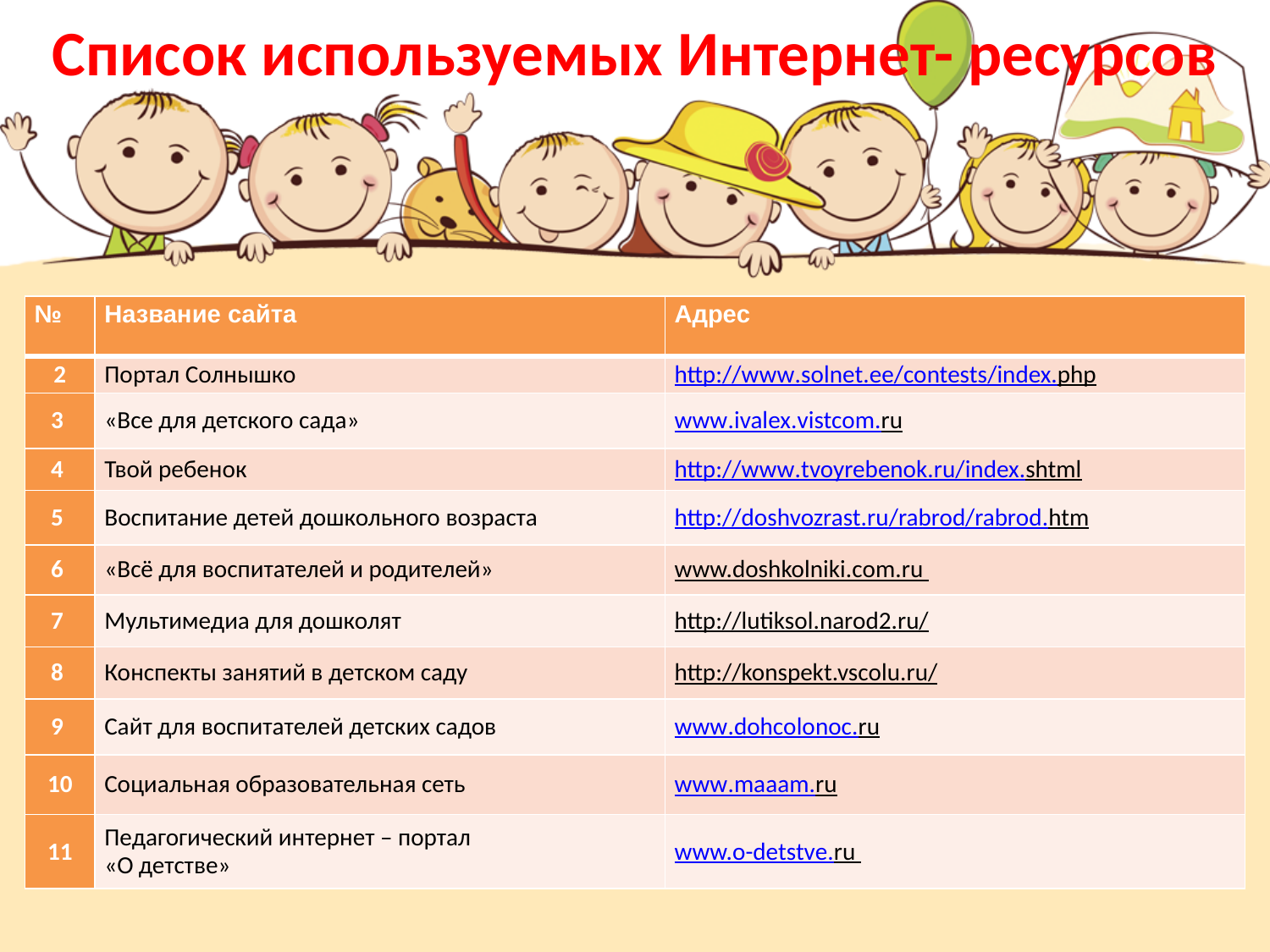

Список используемых Интернет- ресурсов

| № | Название сайта | Адрес |
| --- | --- | --- |
| 2 | Портал Солнышко | http://www.solnet.ee/contests/index.php |
| 3 | «Все для детского сада» | www.ivalex.vistcom.ru |
| 4 | Твой ребенок | http://www.tvoyrebenok.ru/index.shtml |
| 5 | Воспитание детей дошкольного возраста | http://doshvozrast.ru/rabrod/rabrod.htm |
| 6 | «Всё для воспитателей и родителей» | www.doshkolniki.com.ru |
| 7 | Мультимедиа для дошколят | http://lutiksol.narod2.ru/ |
| 8 | Конспекты занятий в детском саду | http://konspekt.vscolu.ru/ |
| 9 | Сайт для воспитателей детских садов | www.dohcolonoc.ru |
| 10 | Социальная образовательная сеть | www.maaam.ru |
| 11 | Педагогический интернет – портал «О детстве» | www.o-detstve.ru |